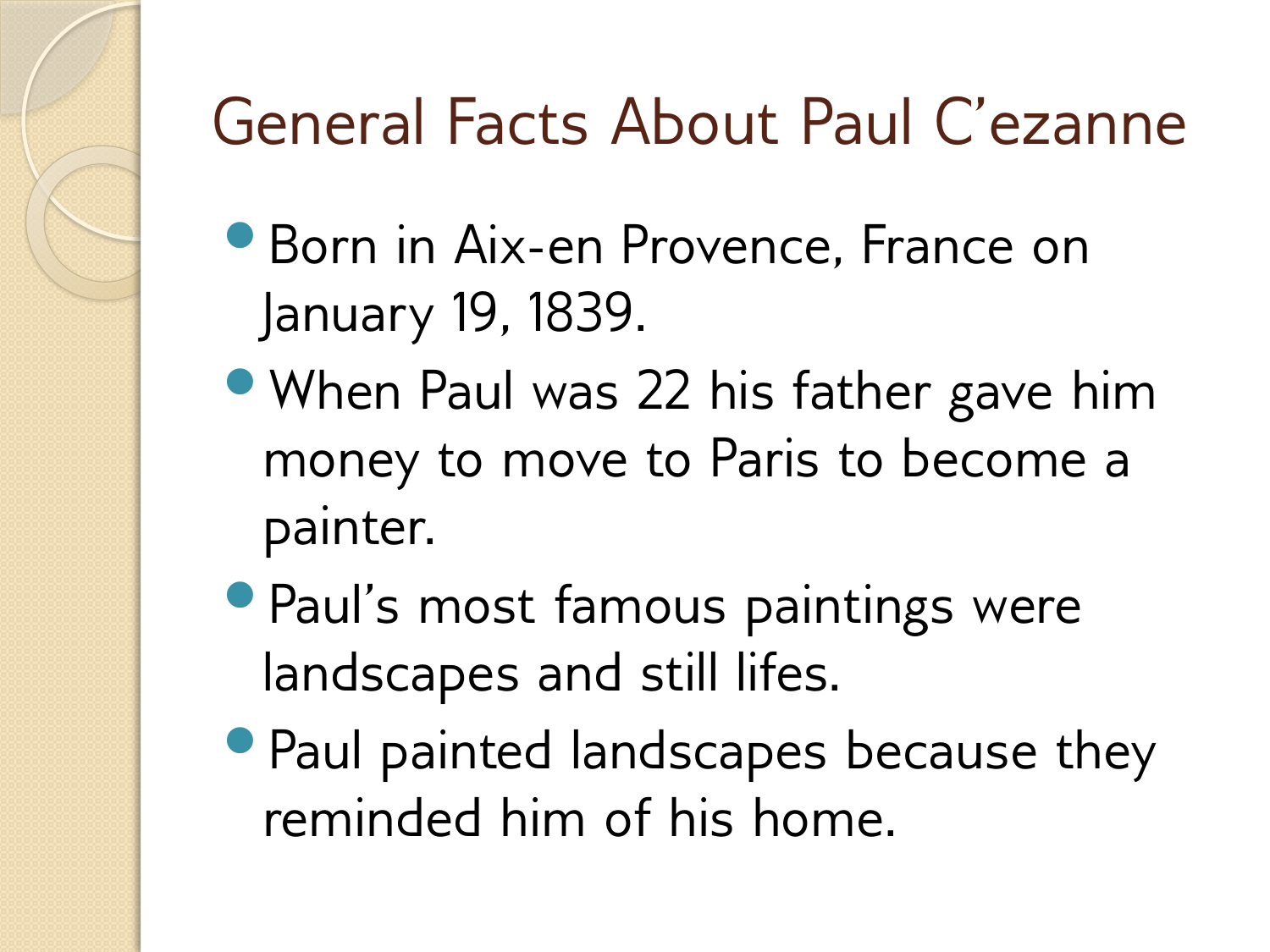

# General Facts About Paul C’ezanne
Born in Aix-en Provence, France on January 19, 1839.
When Paul was 22 his father gave him money to move to Paris to become a painter.
Paul’s most famous paintings were landscapes and still lifes.
Paul painted landscapes because they reminded him of his home.